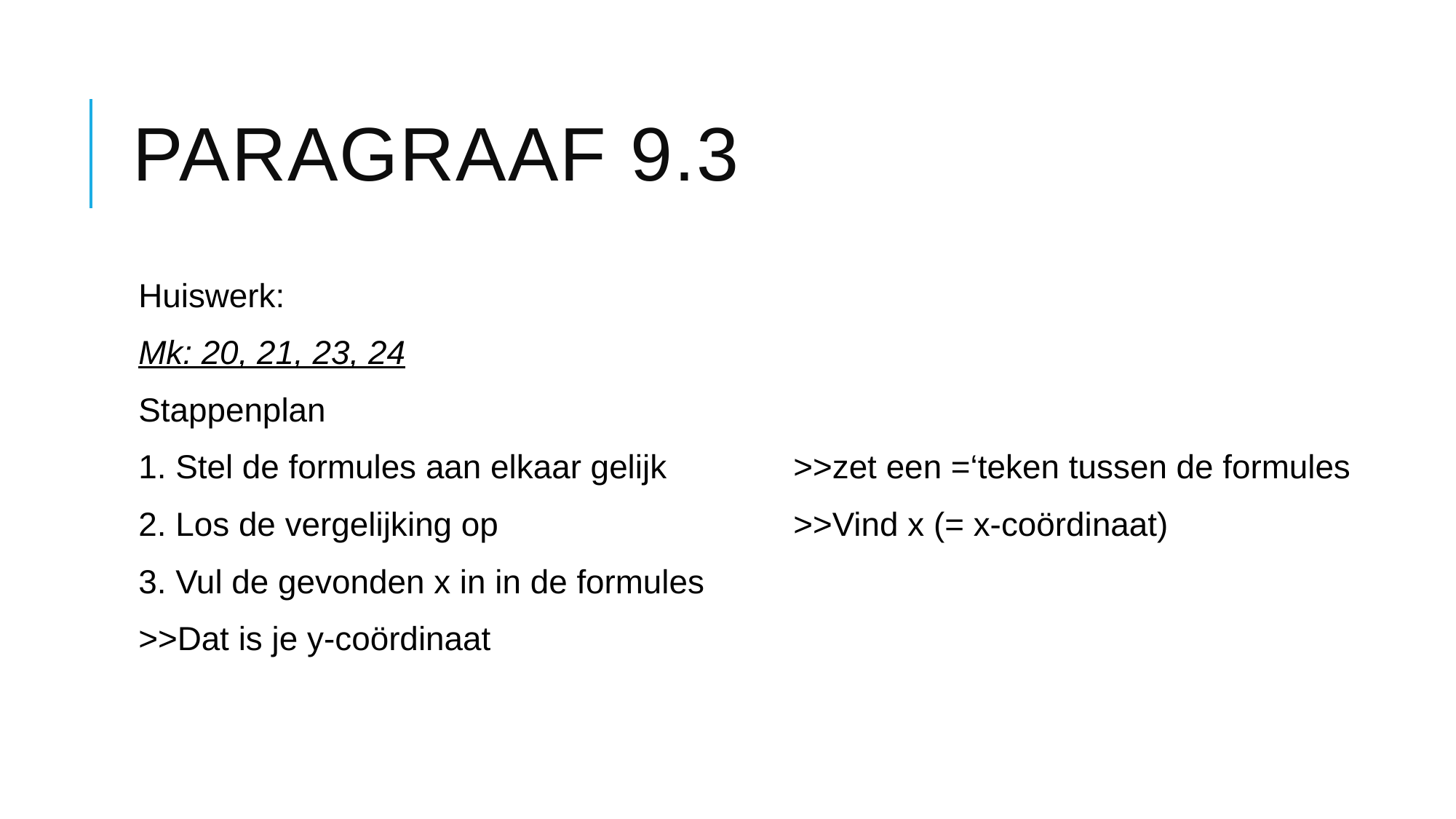

# Paragraaf 9.3
Huiswerk:
Mk: 20, 21, 23, 24
Stappenplan
1. Stel de formules aan elkaar gelijk		>>zet een =‘teken tussen de formules
2. Los de vergelijking op			>>Vind x (= x-coördinaat)
3. Vul de gevonden x in in de formules
>>Dat is je y-coördinaat